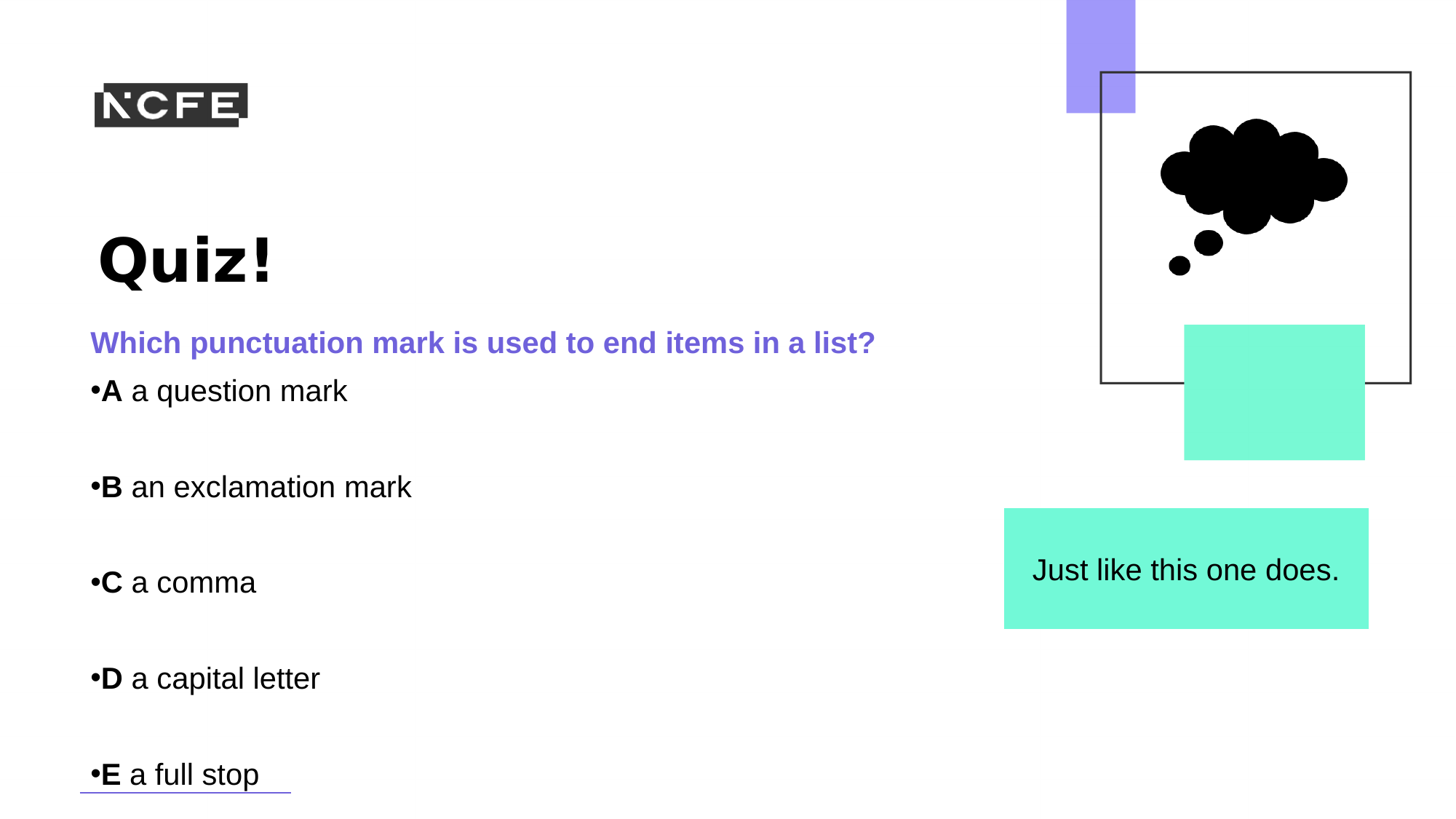

Which punctuation mark is used to end items in a list?
A a question mark

B an exclamation mark

C a comma

D a capital letter

E a full stop

Just like this one does.